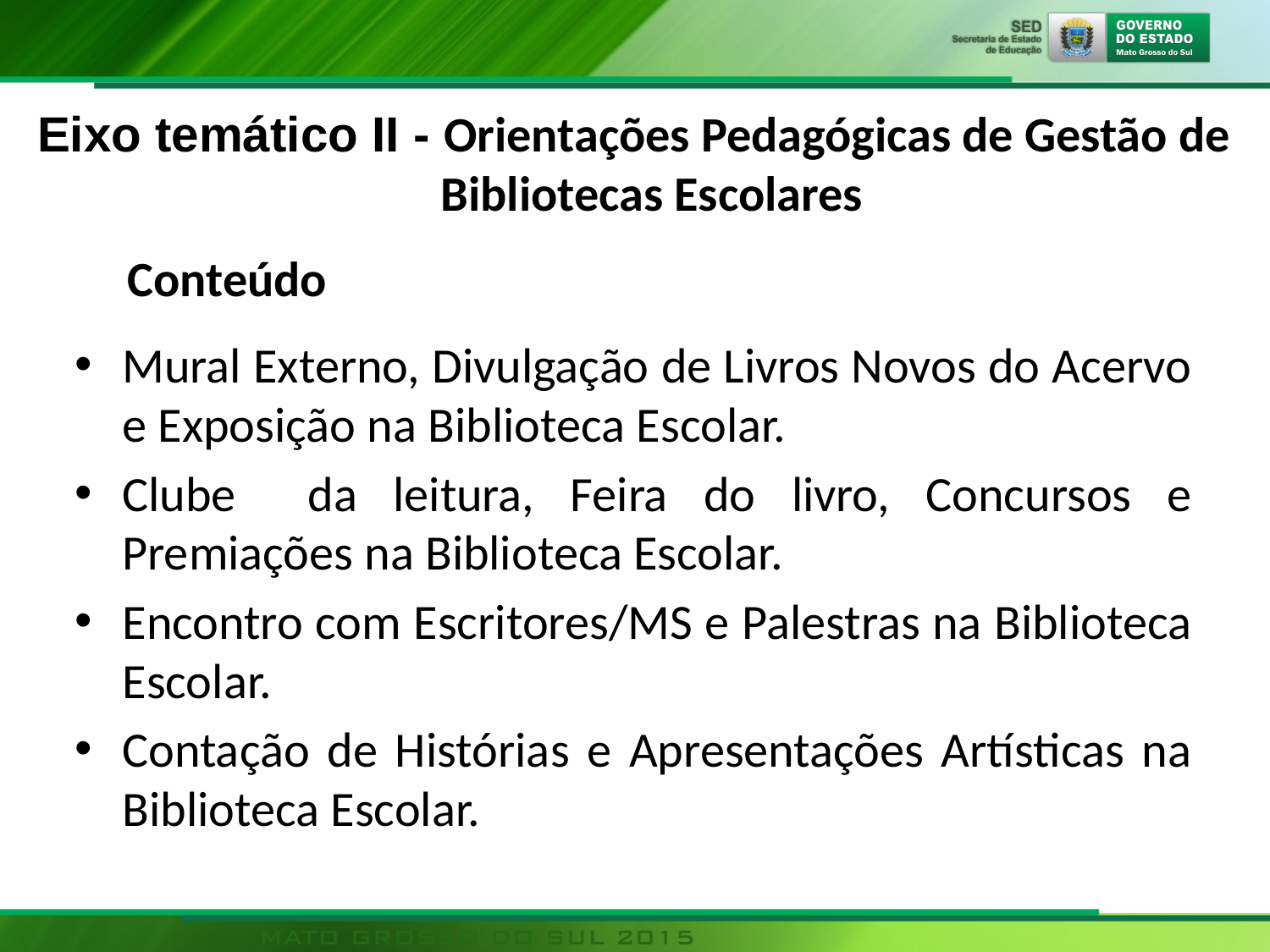

Eixo temático II - Orientações Pedagógicas de Gestão de Bibliotecas Escolares
# Conteúdo
Mural Externo, Divulgação de Livros Novos do Acervo e Exposição na Biblioteca Escolar.
Clube  da leitura, Feira do livro, Concursos e Premiações na Biblioteca Escolar.
Encontro com Escritores/MS e Palestras na Biblioteca Escolar.
Contação de Histórias e Apresentações Artísticas na Biblioteca Escolar.